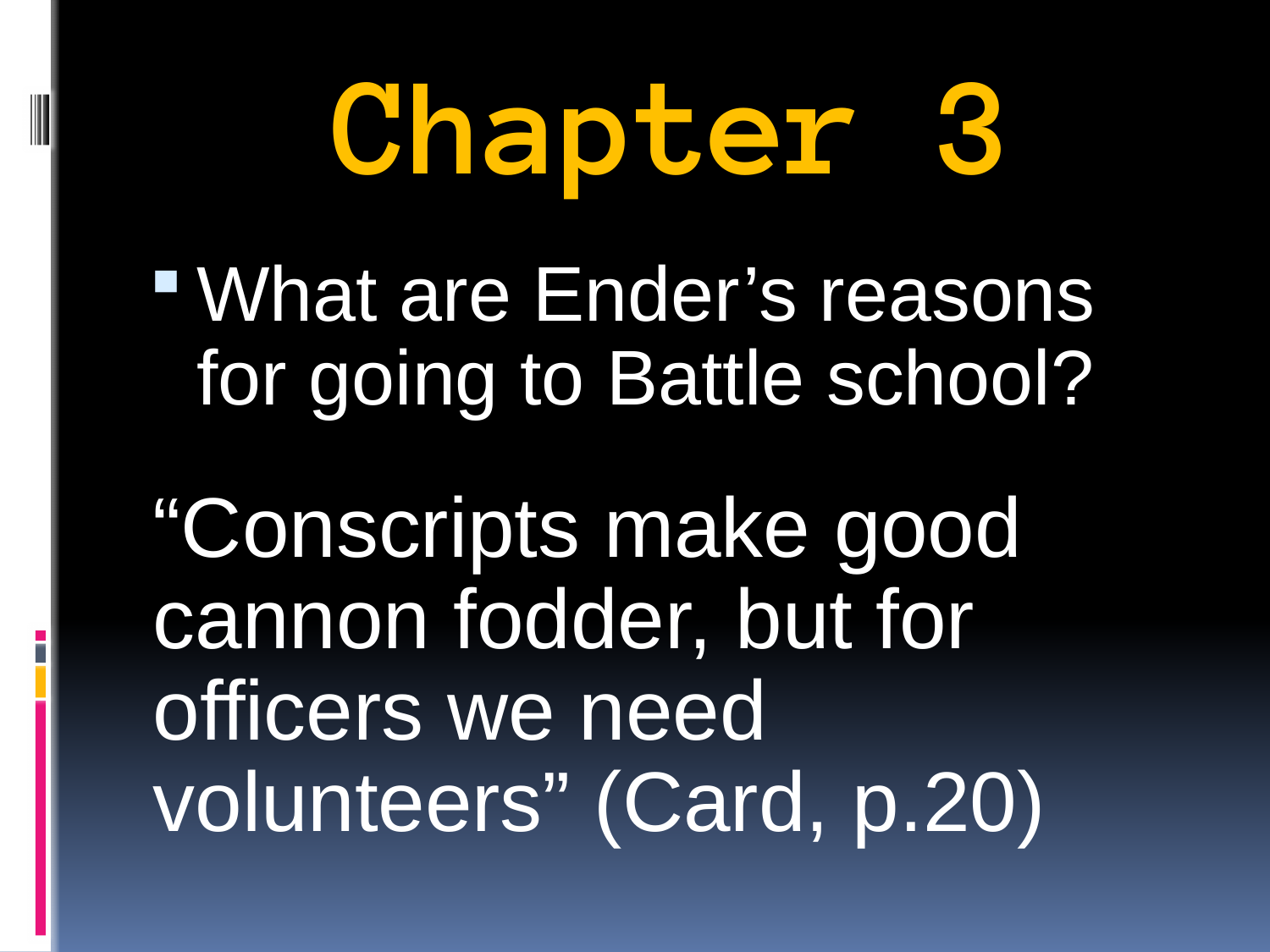

What are Ender’s reasons for going to Battle school?

“Conscripts make good cannon fodder, but for officers we need volunteers” (Card, p.20)
Chapter 3